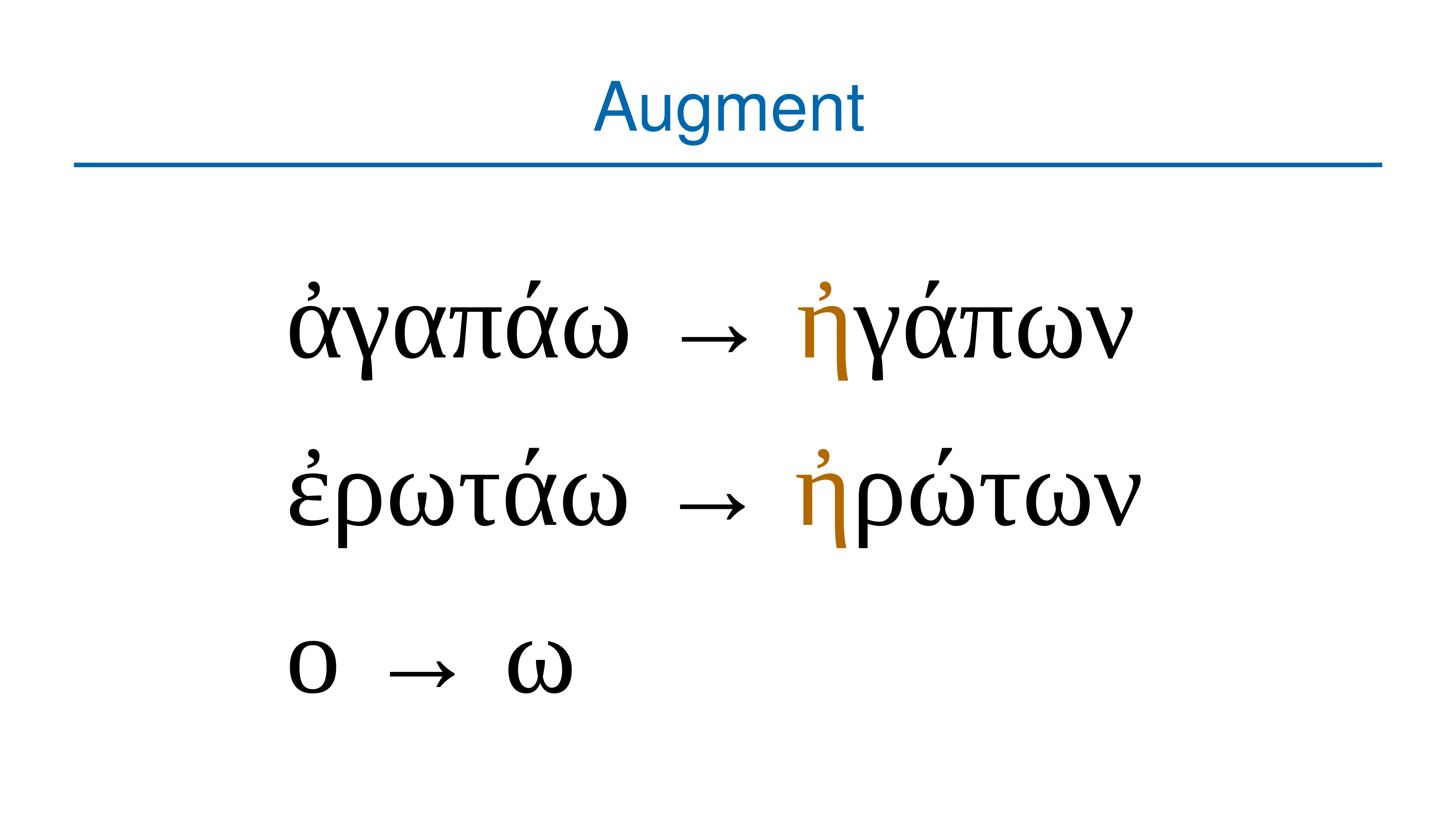

# Augment
ἀγαπάω → ἠγάπων
ἐρωτάω → ἠρώτων
ο → ω